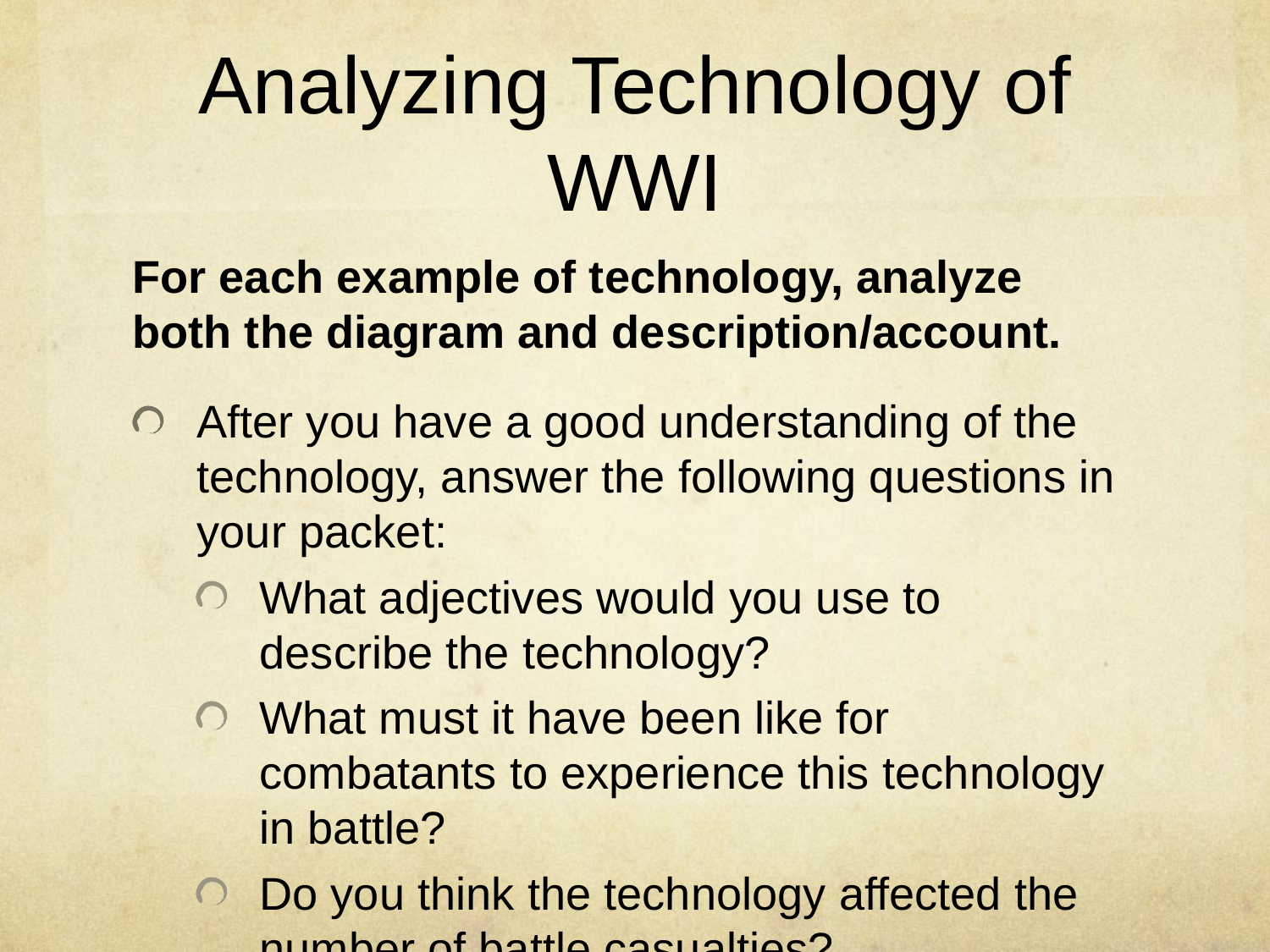

# Analyzing Technology of WWI
For each example of technology, analyze both the diagram and description/account.
After you have a good understanding of the technology, answer the following questions in your packet:
What adjectives would you use to describe the technology?
What must it have been like for combatants to experience this technology in battle?
Do you think the technology affected the number of battle casualties?